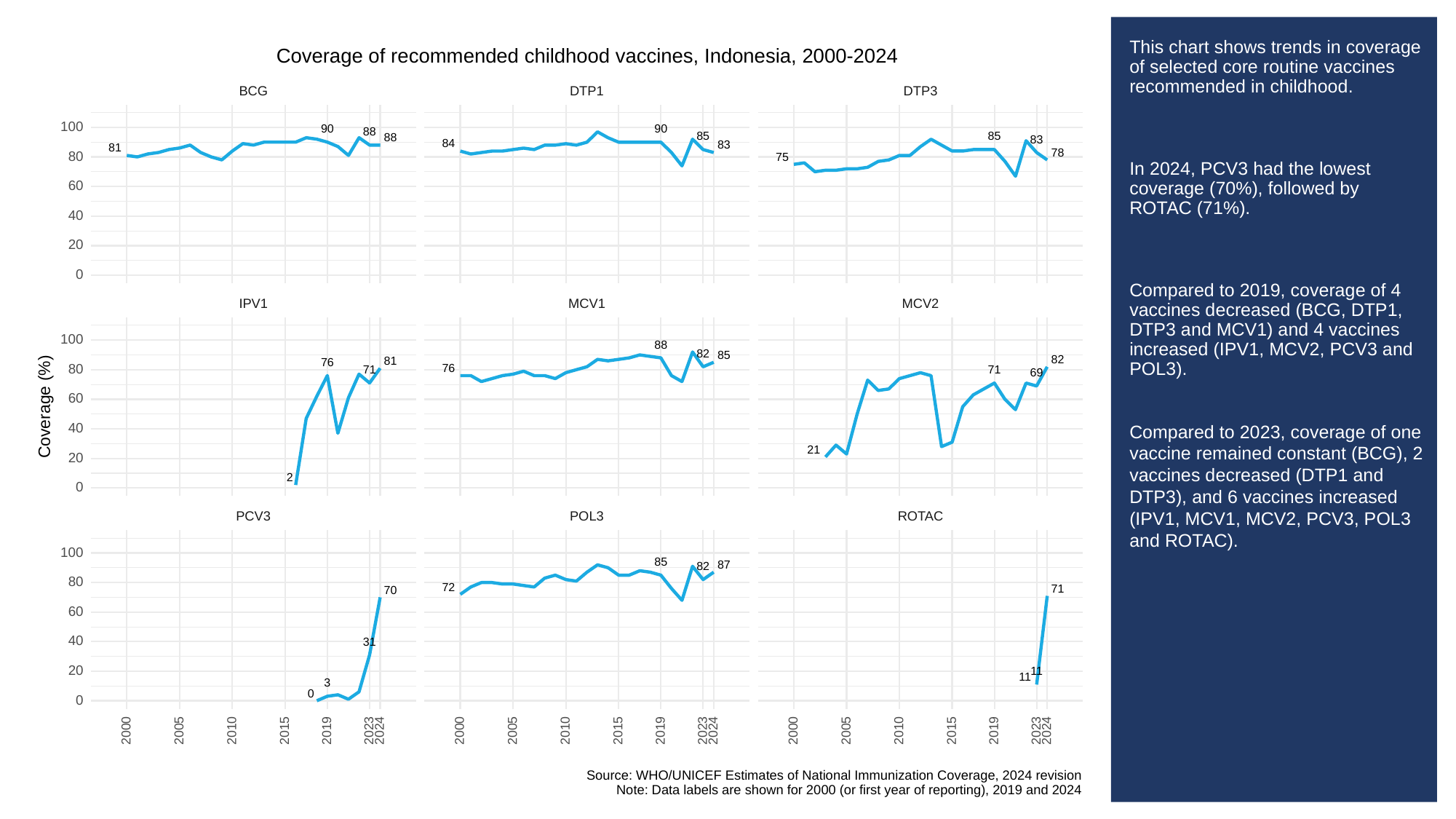

# This chart shows trends in coverage of selected core routine vaccines recommended in childhood.

In 2024, PCV3 had the lowest coverage (70%), followed by ROTAC (71%).

Compared to 2019, coverage of 4 vaccines decreased (BCG, DTP1, DTP3 and MCV1) and 4 vaccines increased (IPV1, MCV2, PCV3 and POL3).

Compared to 2023, coverage of one vaccine remained constant (BCG), 2 vaccines decreased (DTP1 and DTP3), and 6 vaccines increased (IPV1, MCV1, MCV2, PCV3, POL3 and ROTAC).

Coverage of recommended childhood vaccines, Indonesia, 2000-2024
BCG
DTP3
DTP1

100
90
90

88

85
85
88
83

84
83

81
78
80
75

60

40

20

0

MCV1
MCV2
IPV1

100

88
82
85

82
81
76
76
80
71
71

69

60
Coverage (%)

40

21
20

2
0

POL3
PCV3
ROTAC

100

85
87
82

80

72
71
70

60

40
31

20
11

11
3

0
0

2023
2023
2023
2000
2005
2010
2015
2019
2024
2000
2005
2010
2015
2019
2024
2000
2005
2010
2015
2019
2024
Source: WHO/UNICEF Estimates of National Immunization Coverage, 2024 revision
Note: Data labels are shown for 2000 (or first year of reporting), 2019 and 2024